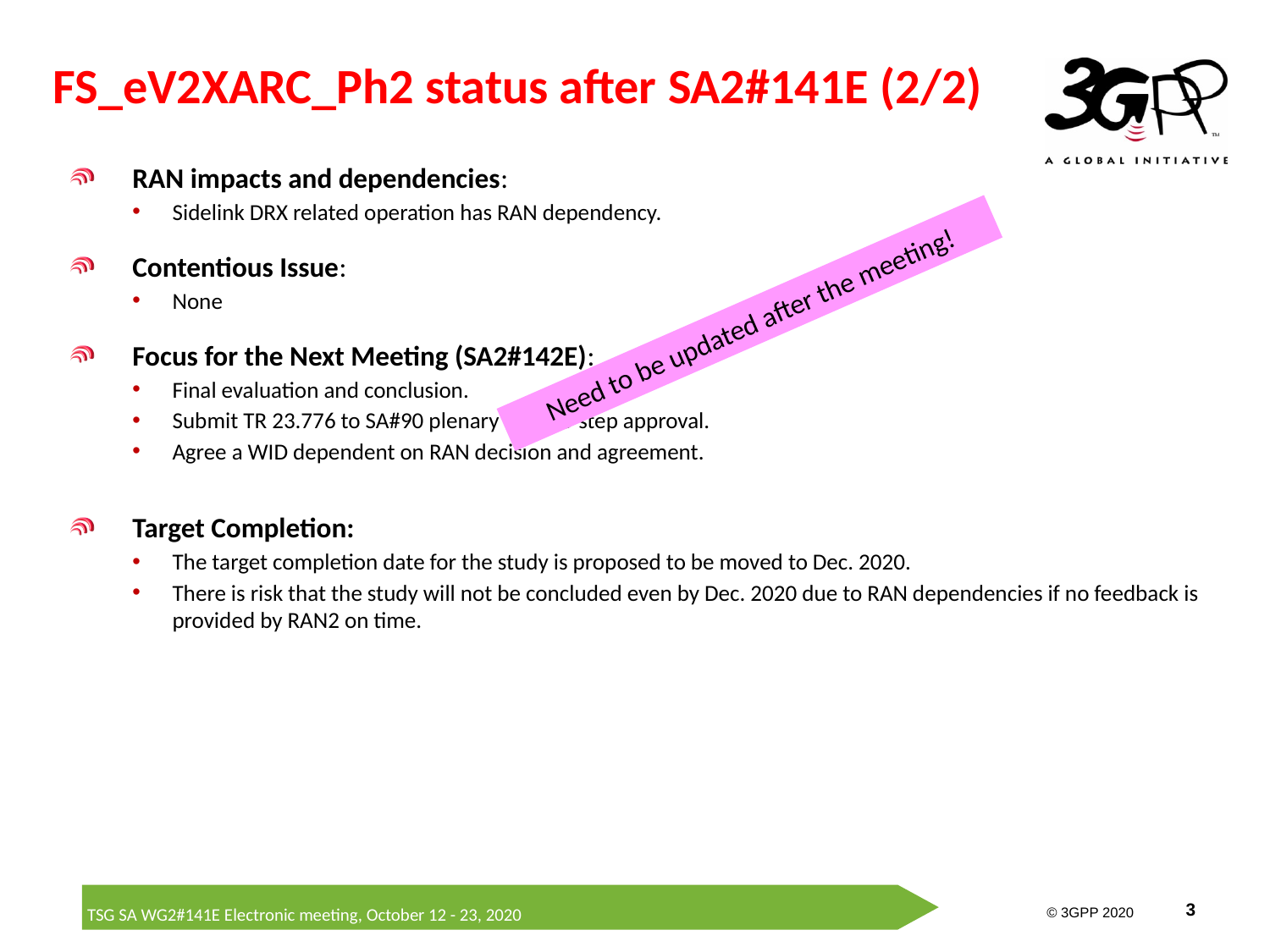

# FS_eV2XARC_Ph2 status after SA2#141E (2/2)
RAN impacts and dependencies:
Sidelink DRX related operation has RAN dependency.

Contentious Issue:
None

Focus for the Next Meeting (SA2#142E):
Final evaluation and conclusion.
Submit TR 23.776 to SA#90 plenary for one-step approval.
Agree a WID dependent on RAN decision and agreement.

Target Completion:
The target completion date for the study is proposed to be moved to Dec. 2020.
There is risk that the study will not be concluded even by Dec. 2020 due to RAN dependencies if no feedback is provided by RAN2 on time.
Need to be updated after the meeting!